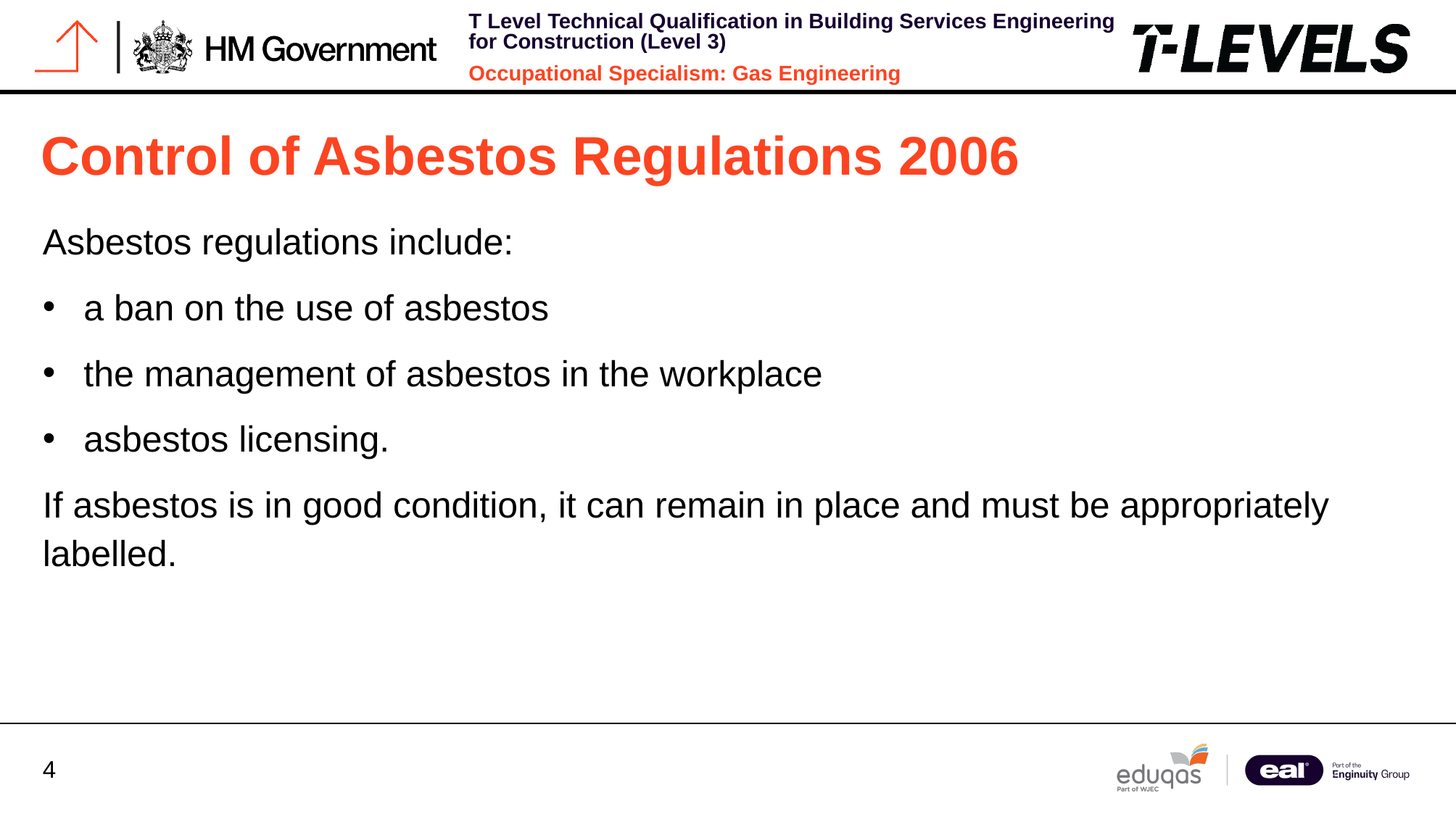

Control of Asbestos Regulations 2006
Asbestos regulations include:
a ban on the use of asbestos
the management of asbestos in the workplace
asbestos licensing.
If asbestos is in good condition, it can remain in place and must be appropriately labelled.